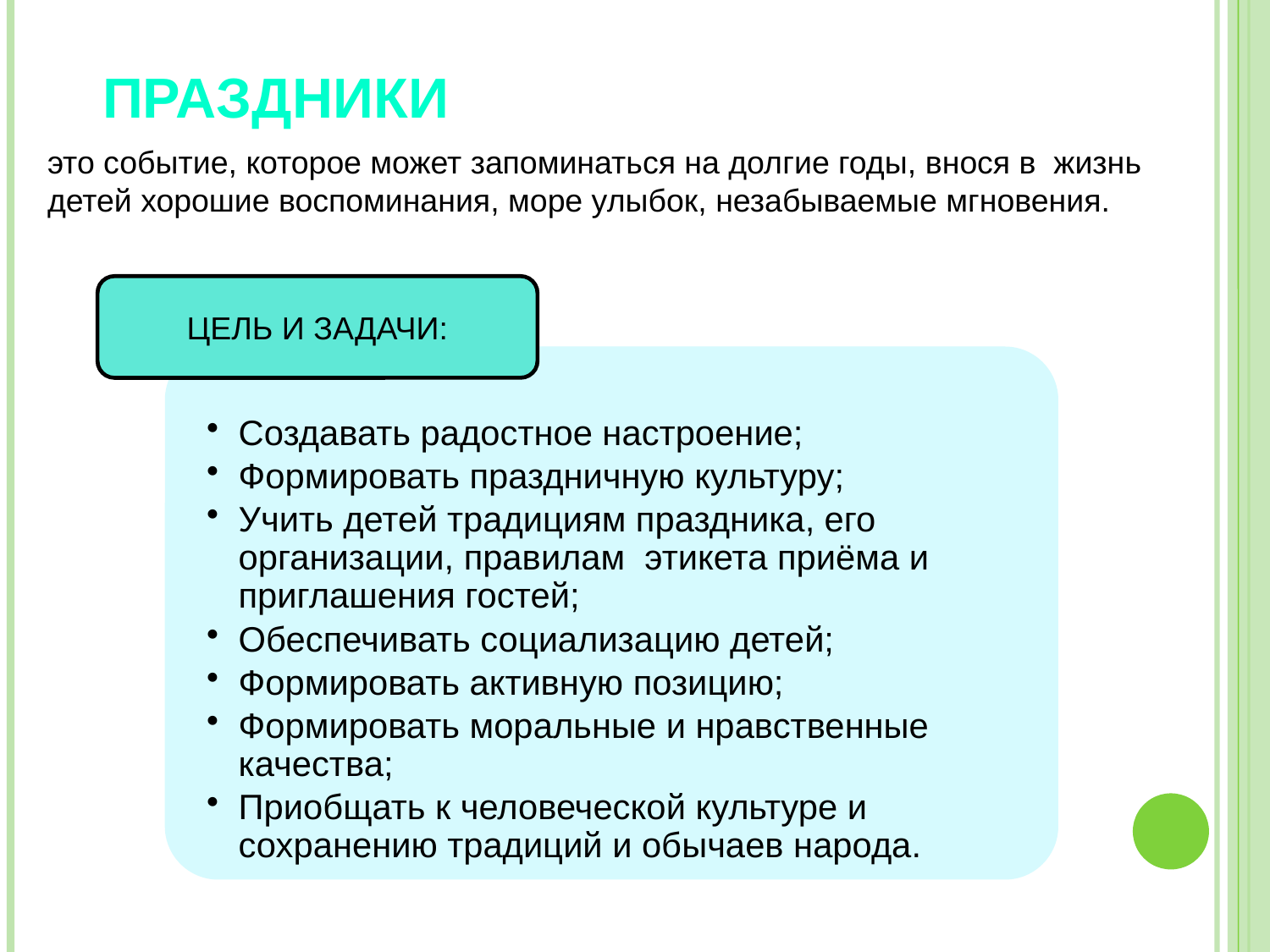

ПРАЗДНИКИ
это событие, которое может запоминаться на долгие годы, внося в  жизнь детей хорошие воспоминания, море улыбок, незабываемые мгновения.
ЦЕЛЬ И ЗАДАЧИ:

Создавать радостное настроение;
Формировать праздничную культуру;
Учить детей традициям праздника, его организации, правилам  этикета приёма и приглашения гостей;
Обеспечивать социализацию детей;
Формировать активную позицию;
Формировать моральные и нравственные качества;
Приобщать к человеческой культуре и сохранению традиций и обычаев народа.